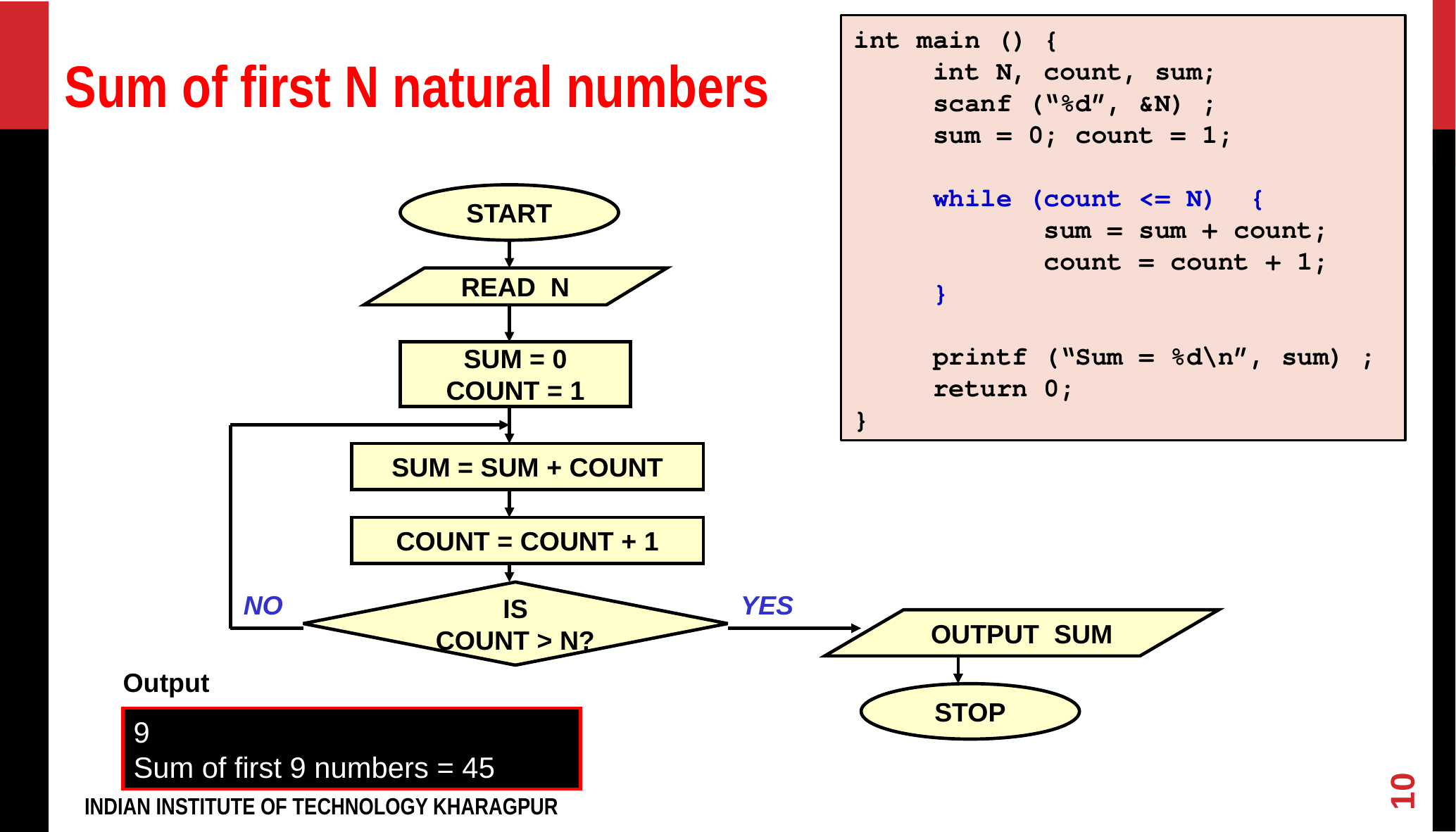

# Sum of first N natural numbers
int main () {
     int N, count, sum;
     scanf (“%d”, &N) ;
     sum = 0; count = 1;

     while (count <= N)  {
            sum = sum + count;
            count = count + 1;
     }

     printf (“Sum = %d\n”, sum) ;
     return 0;
}
START
READ  N
SUM = 0
COUNT = 1
SUM = SUM + COUNT
COUNT = COUNT + 1
NO
IS
COUNT > N?
YES
OUTPUT  SUM
Output
STOP
9
Sum of first 9 numbers = 45
10
INDIAN INSTITUTE OF TECHNOLOGY KHARAGPUR